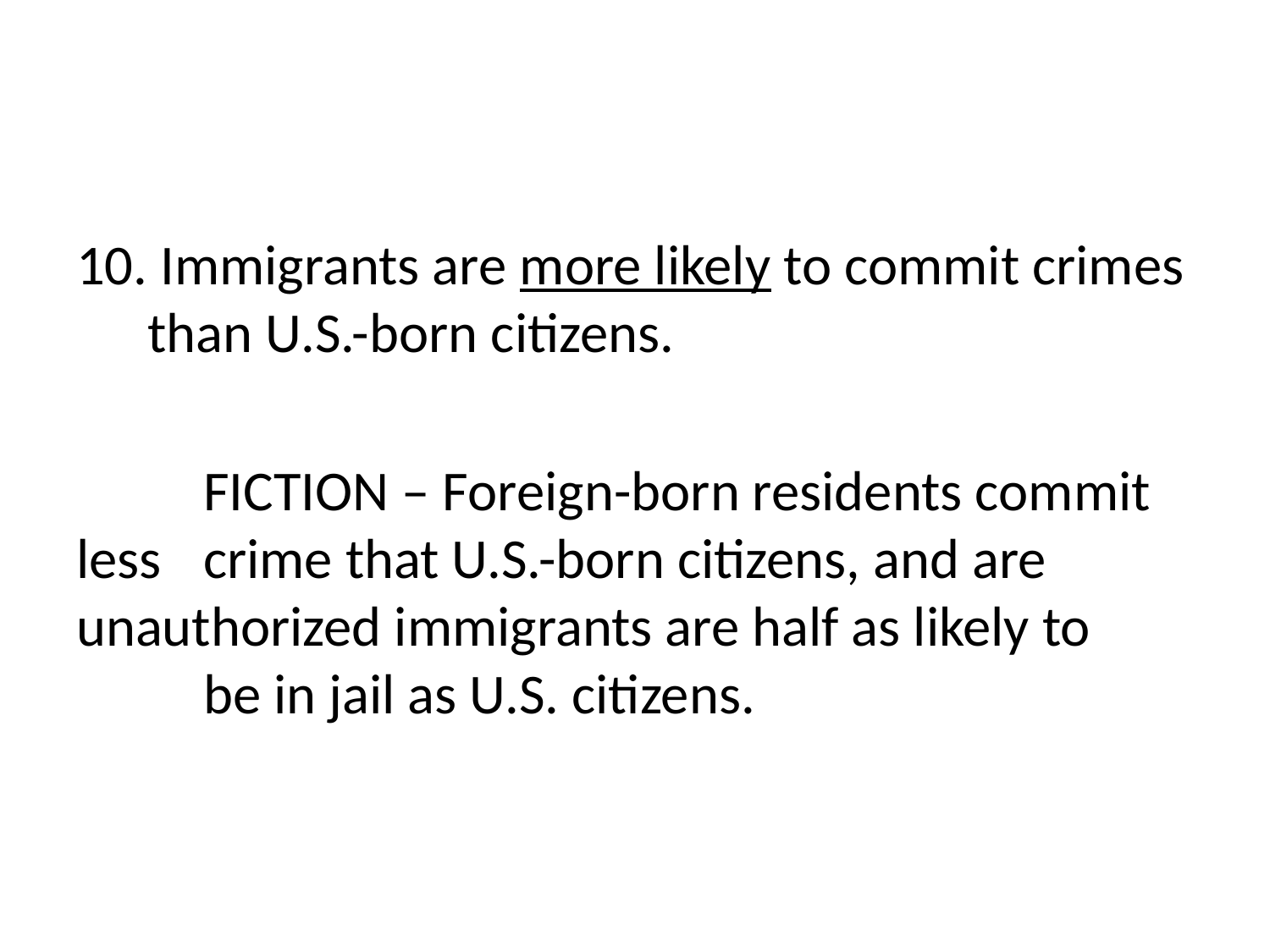

#
 Immigrants are more likely to commit crimes than U.S.-born citizens.

	FICTION – Foreign-born residents commit less 	crime that U.S.-born citizens, and are 	unauthorized immigrants are half as likely to 	be in jail as U.S. citizens.